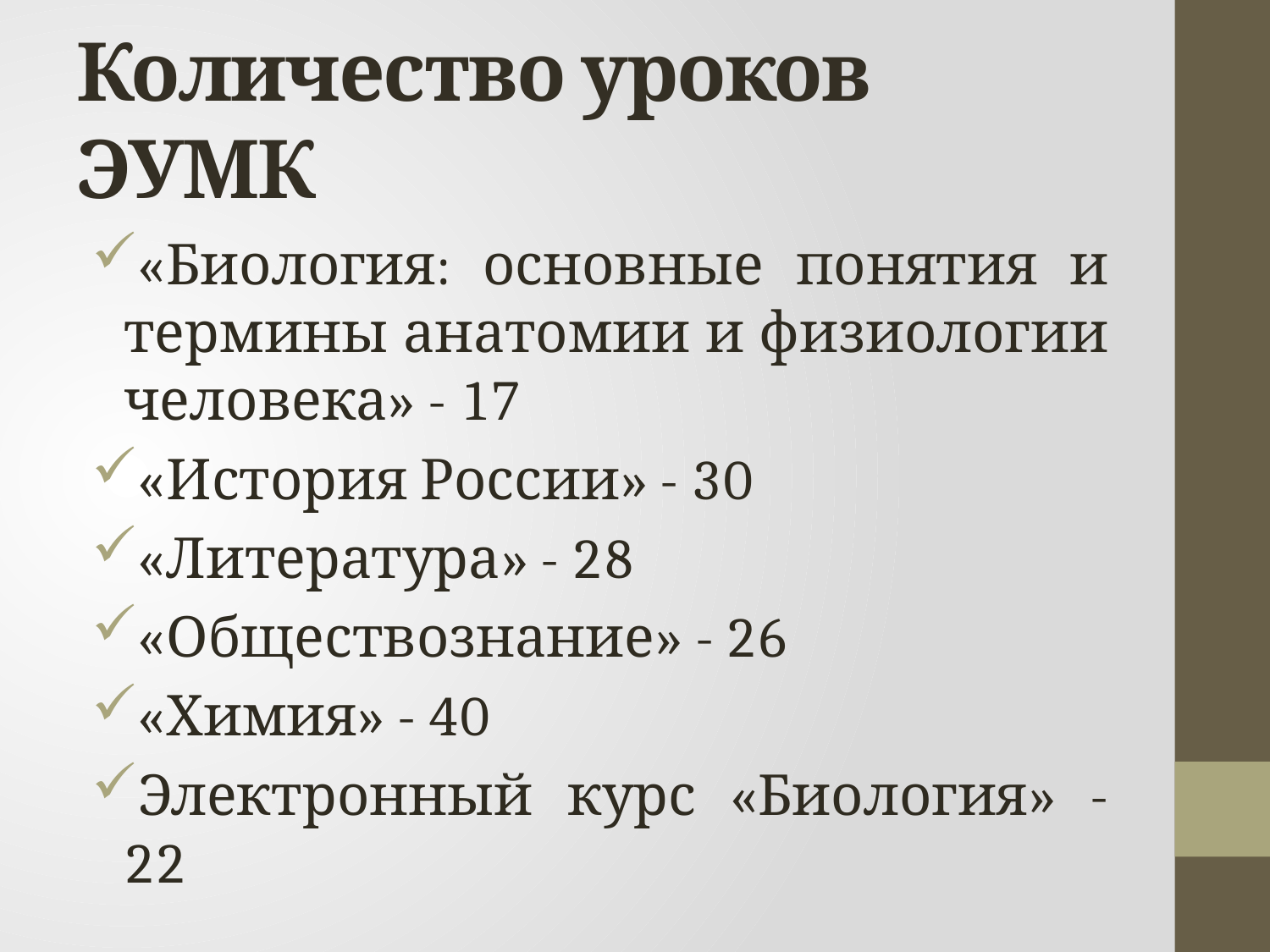

# Количество уроков ЭУМК
«Биология: основные понятия и термины анатомии и физиологии человека» - 17
«История России» - 30
«Литература» - 28
«Обществознание» - 26
«Химия» - 40
Электронный курс «Биология» - 22